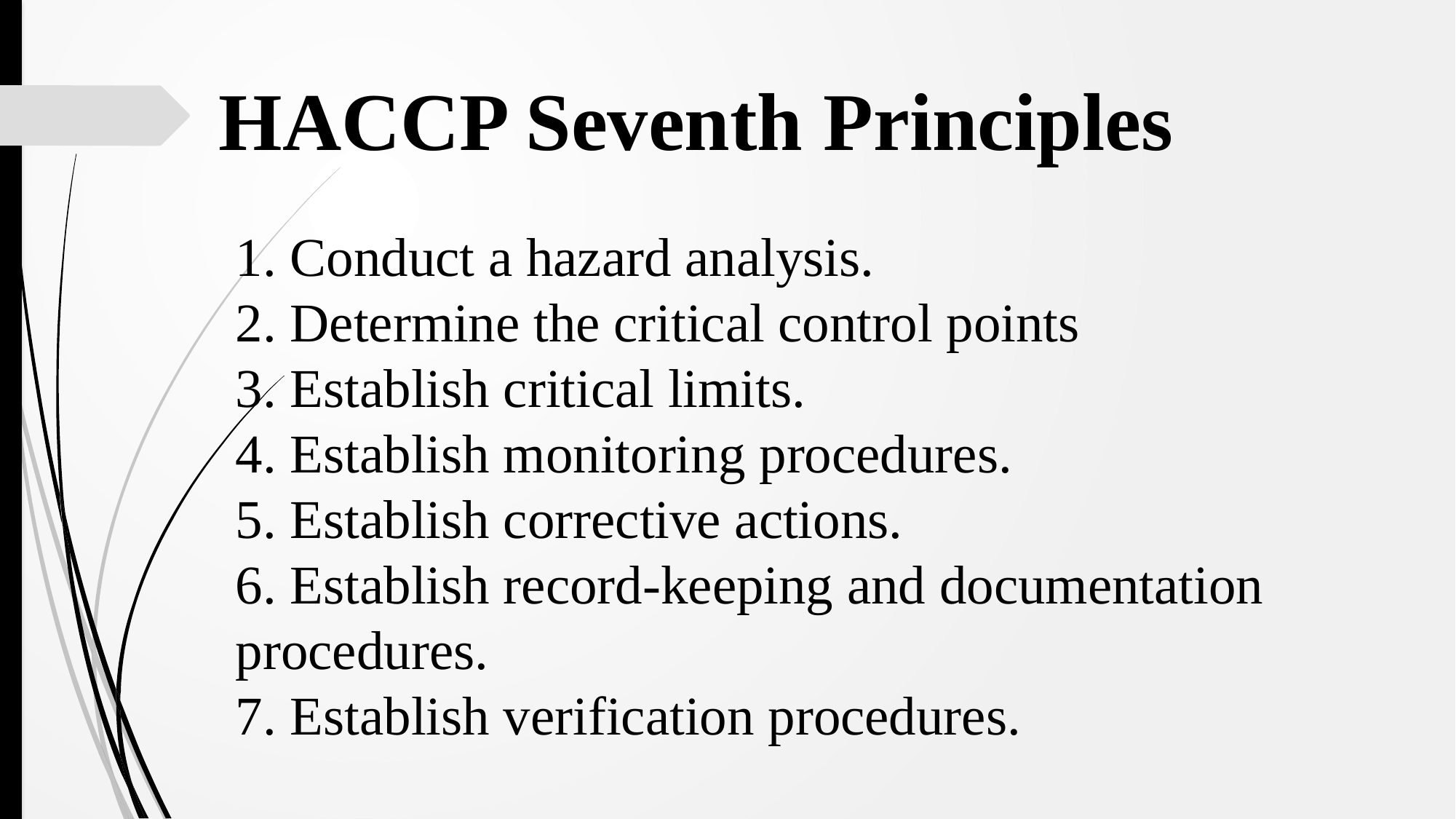

# HACCP Seventh Principles
1. Conduct a hazard analysis.
2. Determine the critical control points
3. Establish critical limits.
4. Establish monitoring procedures.
5. Establish corrective actions.
6. Establish record-keeping and documentation procedures.
7. Establish verification procedures.